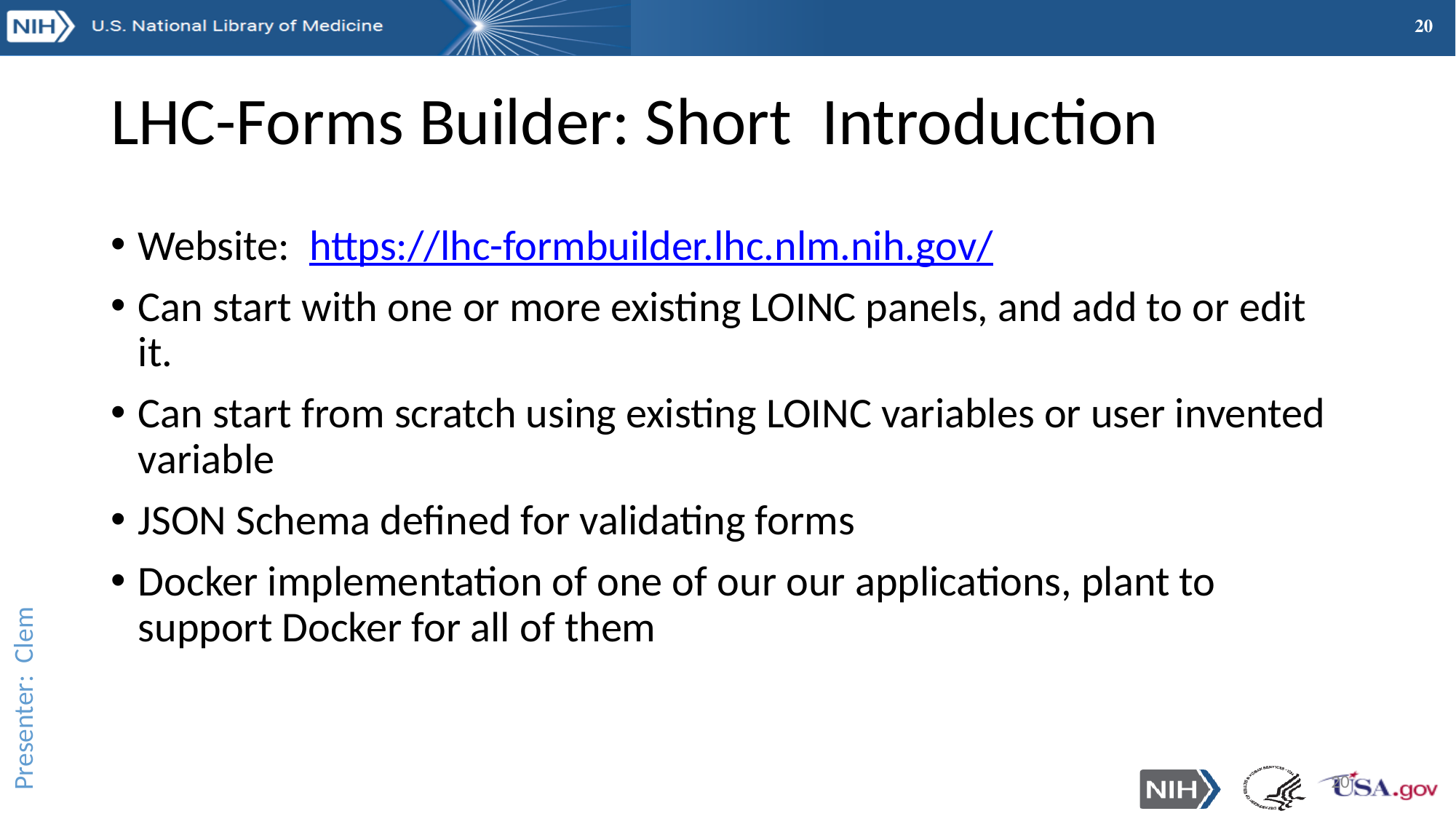

# LHC-Forms Builder: Short  Introduction
Website:  https://lhc-formbuilder.lhc.nlm.nih.gov/
Can start with one or more existing LOINC panels, and add to or edit it.
Can start from scratch using existing LOINC variables or user invented variable
JSON Schema defined for validating forms
Docker implementation of one of our our applications, plant to  support Docker for all of them

Presenter:  Clem

20